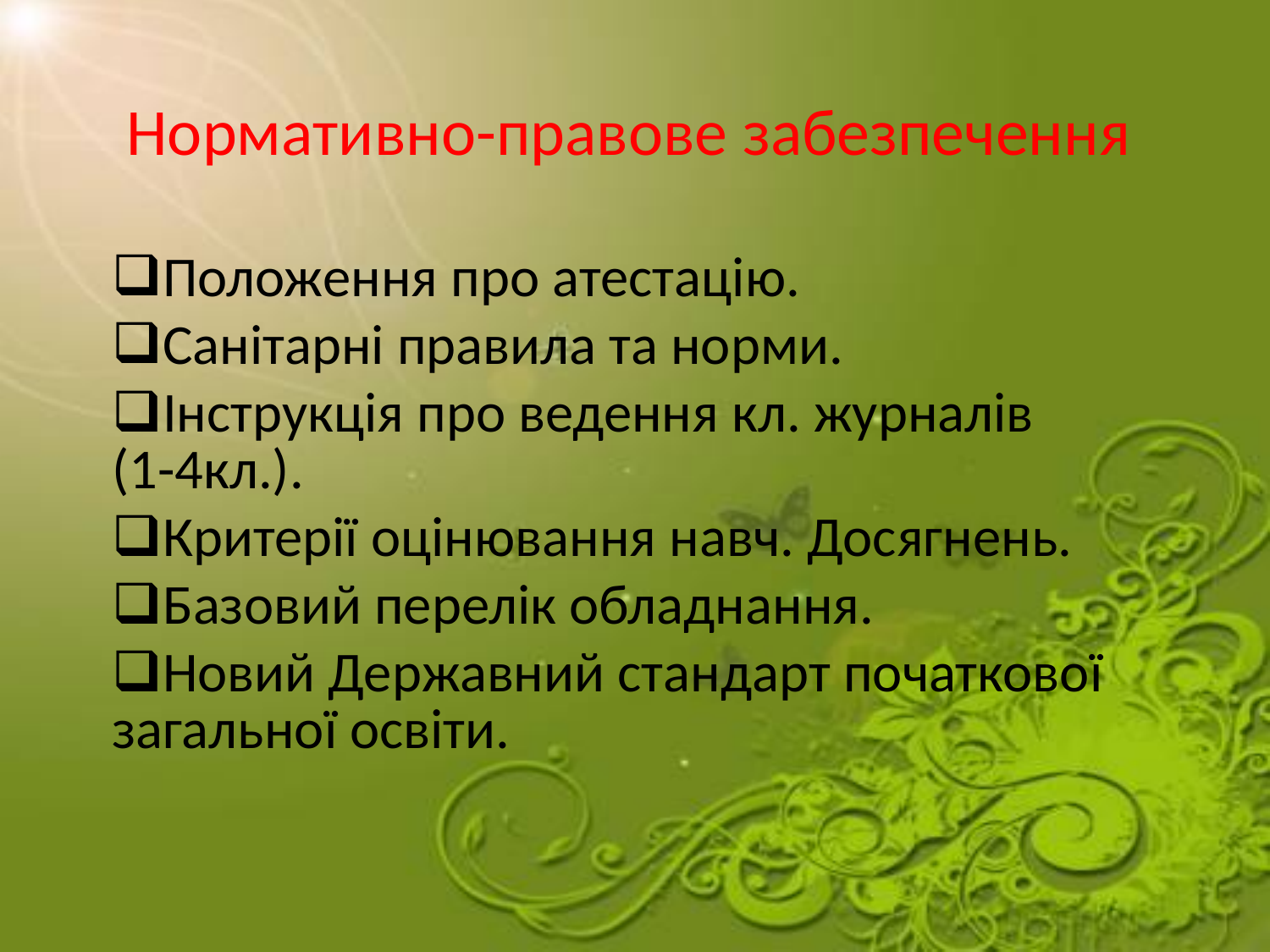

# Нормативно-правове забезпечення
Положення про атестацію.
Санітарні правила та норми.
Інструкція про ведення кл. журналів 	(1-4кл.).
Критерії оцінювання навч. Досягнень.
Базовий перелік обладнання.
Новий Державний стандарт початкової загальної освіти.